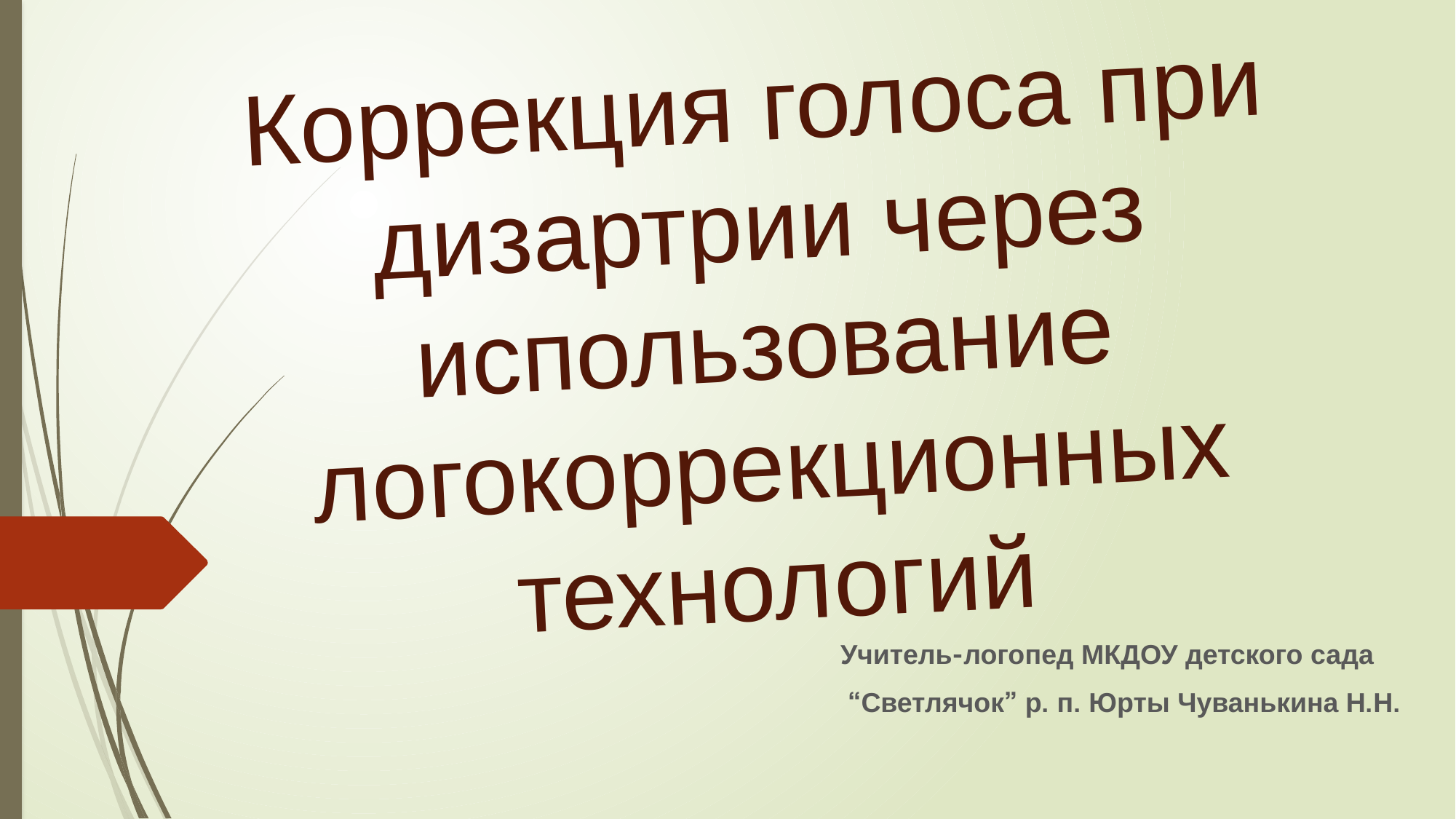

# Коррекция голоса при дизартрии через использование логокоррекционных технологий
Учитель-логопед МКДОУ детского сада
 “Светлячок” р. п. Юрты Чуванькина Н.Н.